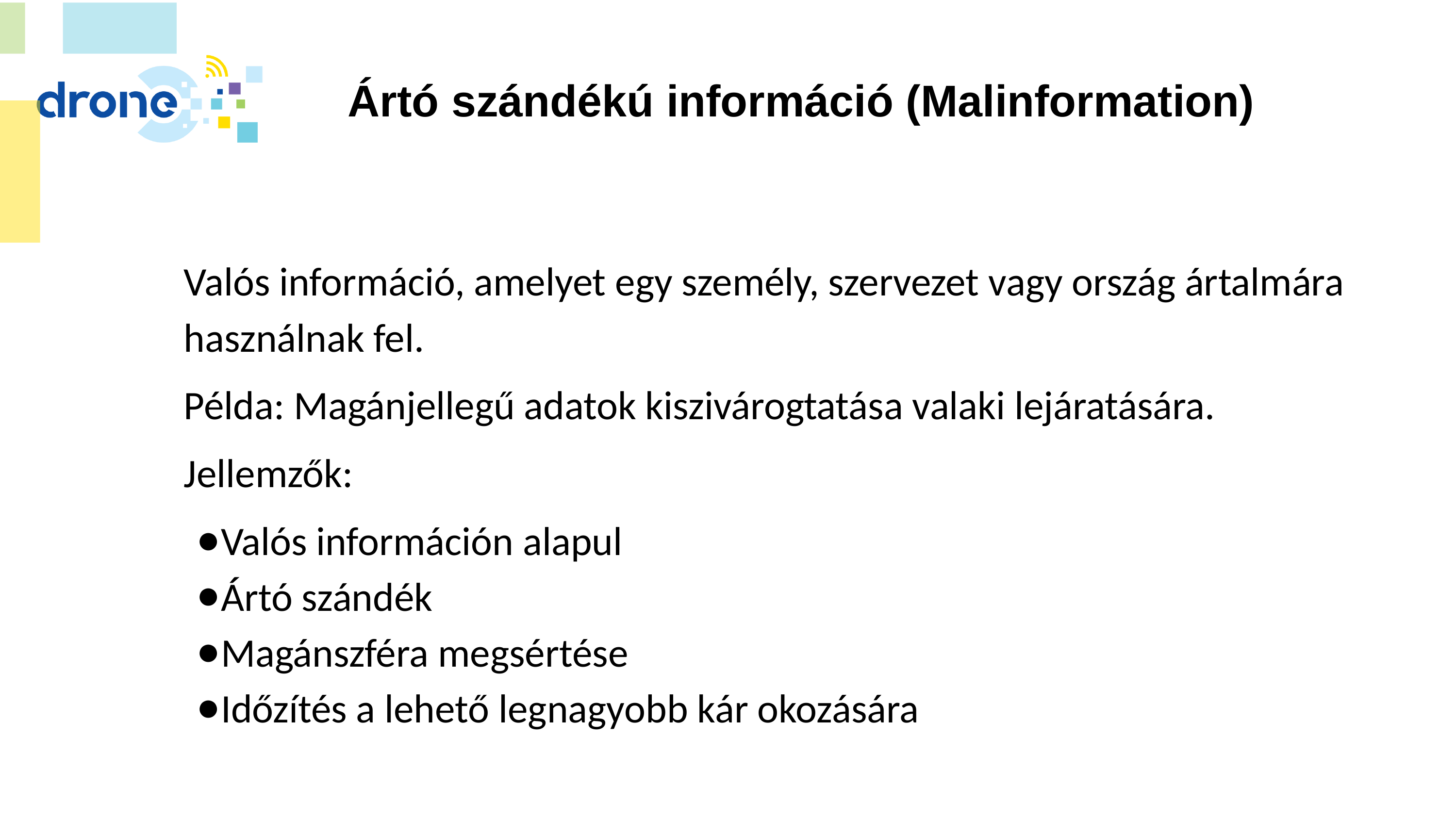

# Ártó szándékú információ (Malinformation)

Valós információ, amelyet egy személy, szervezet vagy ország ártalmára használnak fel.
Példa: Magánjellegű adatok kiszivárogtatása valaki lejáratására.
Jellemzők:
Valós információn alapul
Ártó szándék
Magánszféra megsértése
Időzítés a lehető legnagyobb kár okozására